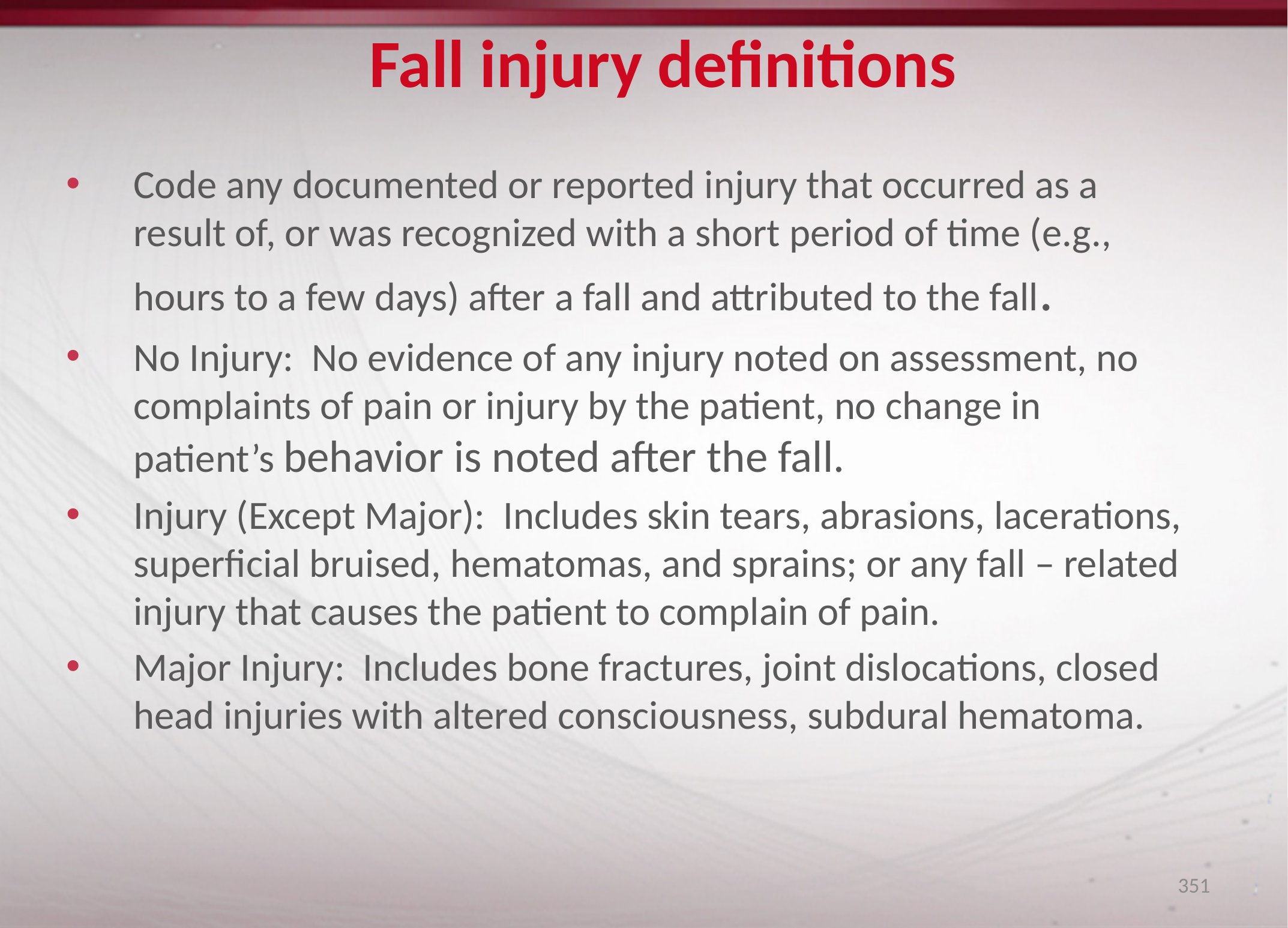

# Fall injury definitions
Code any documented or reported injury that occurred as a result of, or was recognized with a short period of time (e.g., hours to a few days) after a fall and attributed to the fall.
No Injury:  No evidence of any injury noted on assessment, no complaints of pain or injury by the patient, no change in patient’s behavior is noted after the fall.
Injury (Except Major):  Includes skin tears, abrasions, lacerations, superficial bruised, hematomas, and sprains; or any fall – related injury that causes the patient to complain of pain.
Major Injury:  Includes bone fractures, joint dislocations, closed head injuries with altered consciousness, subdural hematoma.
351